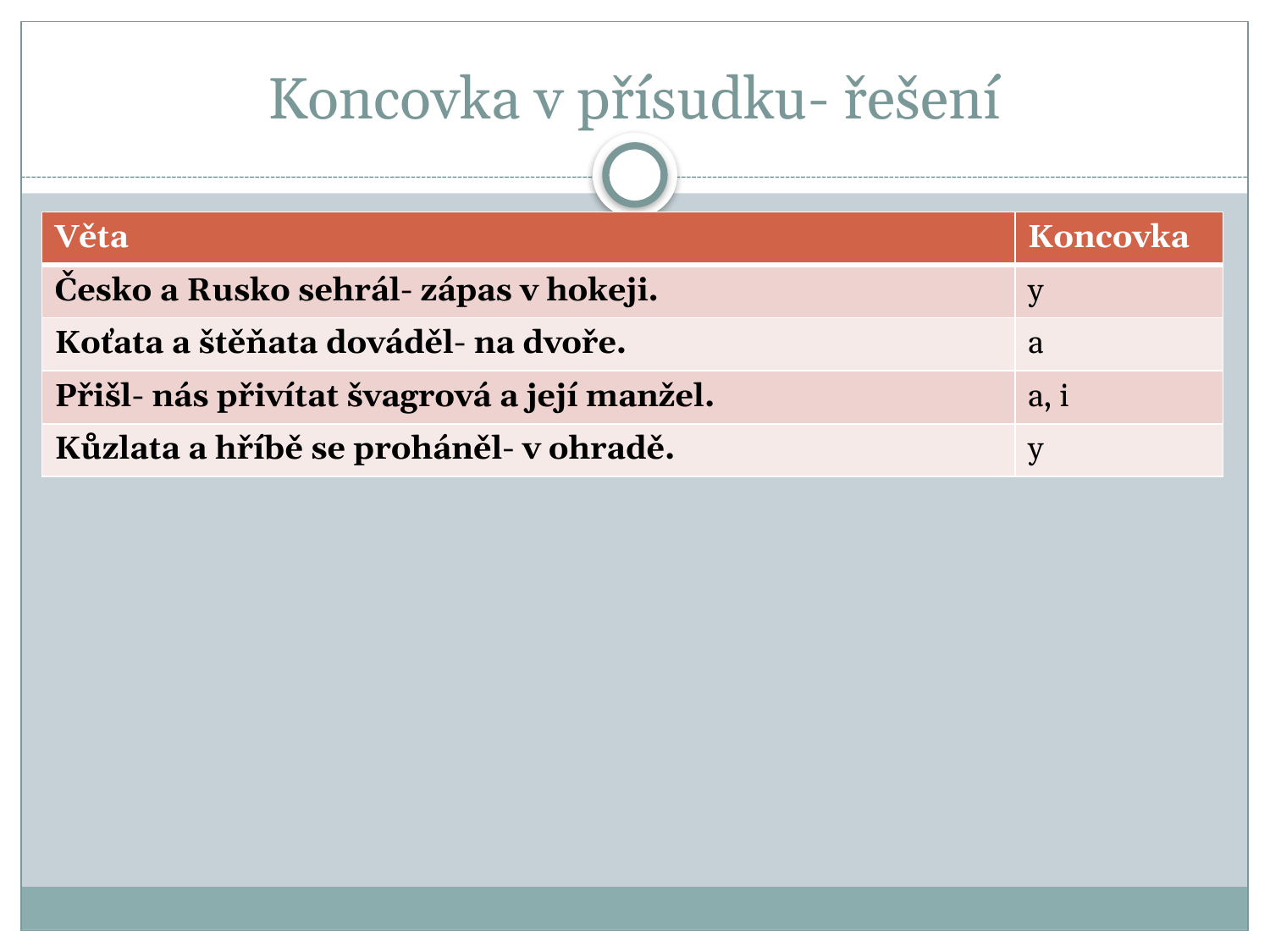

# Koncovka v přísudku- řešení
| Věta | Koncovka |
| --- | --- |
| Česko a Rusko sehrál- zápas v hokeji. | y |
| Koťata a štěňata dováděl- na dvoře. | a |
| Přišl- nás přivítat švagrová a její manžel. | a, i |
| Kůzlata a hříbě se proháněl- v ohradě. | y |